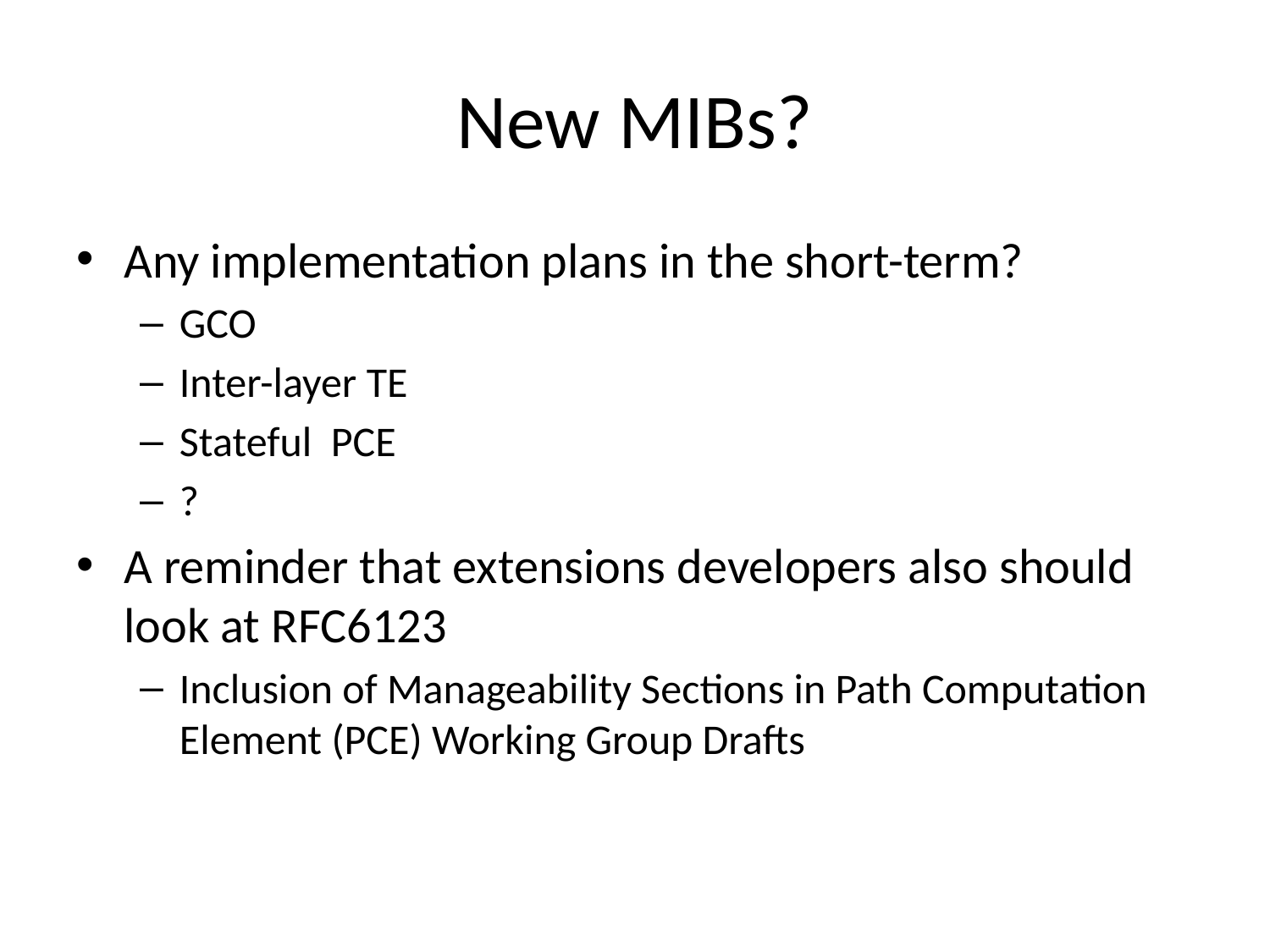

# New MIBs?
Any implementation plans in the short-term?
GCO
Inter-layer TE
Stateful  PCE
?
A reminder that extensions developers also should look at RFC6123
Inclusion of Manageability Sections in Path Computation Element (PCE) Working Group Drafts